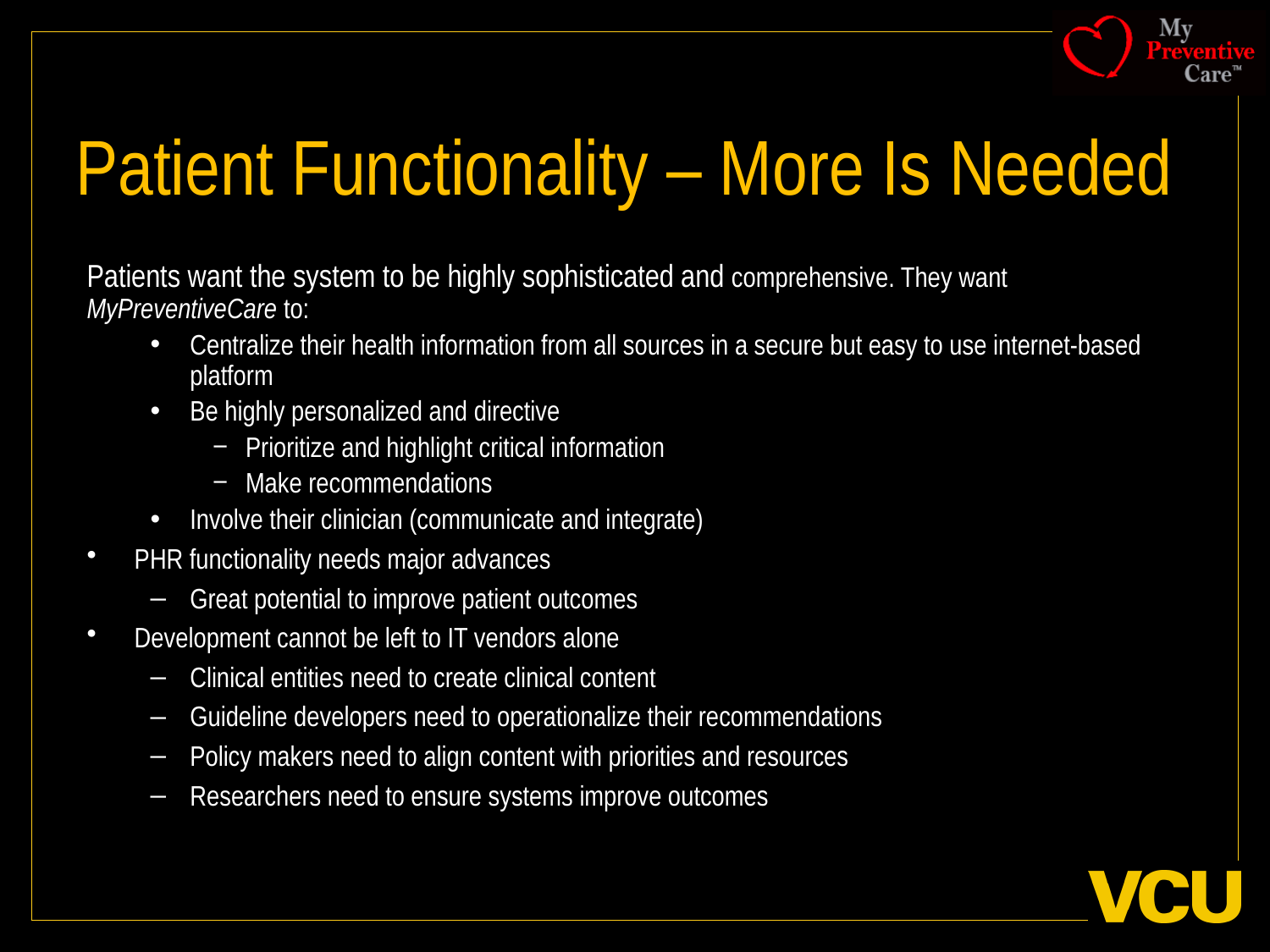

# Patient Functionality – More Is Needed
Patients want the system to be highly sophisticated and comprehensive. They want MyPreventiveCare to:
Centralize their health information from all sources in a secure but easy to use internet-based platform
Be highly personalized and directive
Prioritize and highlight critical information
Make recommendations
Involve their clinician (communicate and integrate)
PHR functionality needs major advances
Great potential to improve patient outcomes
Development cannot be left to IT vendors alone
Clinical entities need to create clinical content
Guideline developers need to operationalize their recommendations
Policy makers need to align content with priorities and resources
Researchers need to ensure systems improve outcomes